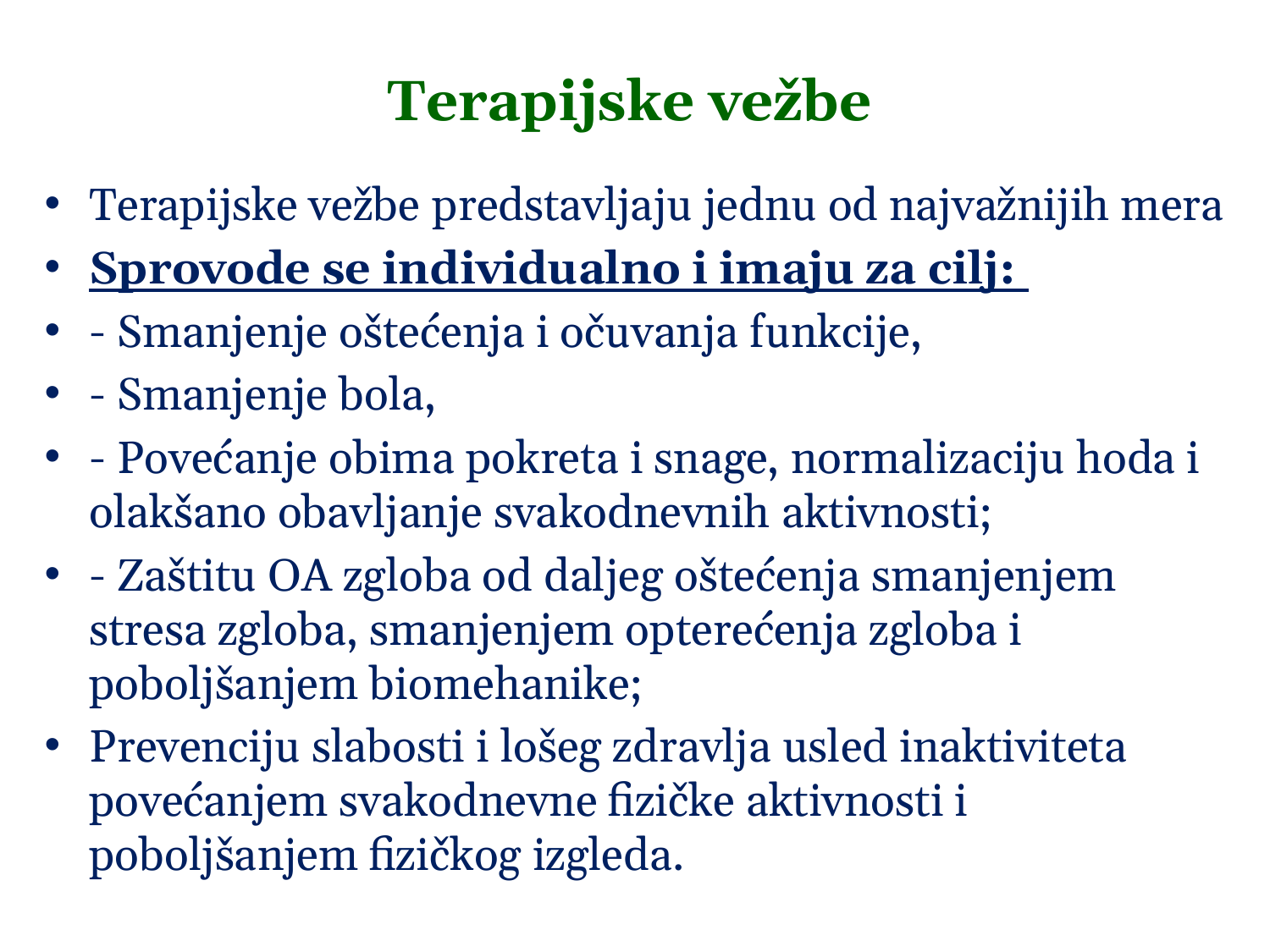

# Terapijske vežbe
Terapijske vežbe predstavljaju jednu od najvažnijih mera
Sprovode se individualno i imaju za cilj:
- Smanjenje oštećenja i očuvanja funkcije,
- Smanjenje bola,
- Povećanje obima pokreta i snage, normalizaciju hoda i olakšano obavljanje svakodnevnih aktivnosti;
- Zaštitu OA zgloba od daljeg oštećenja smanjenjem stresa zgloba, smanjenjem opterećenja zgloba i poboljšanjem biomehanike;
Prevenciju slabosti i lošeg zdravlja usled inaktiviteta povećanjem svakodnevne fizičke aktivnosti i poboljšanjem fizičkog izgleda.